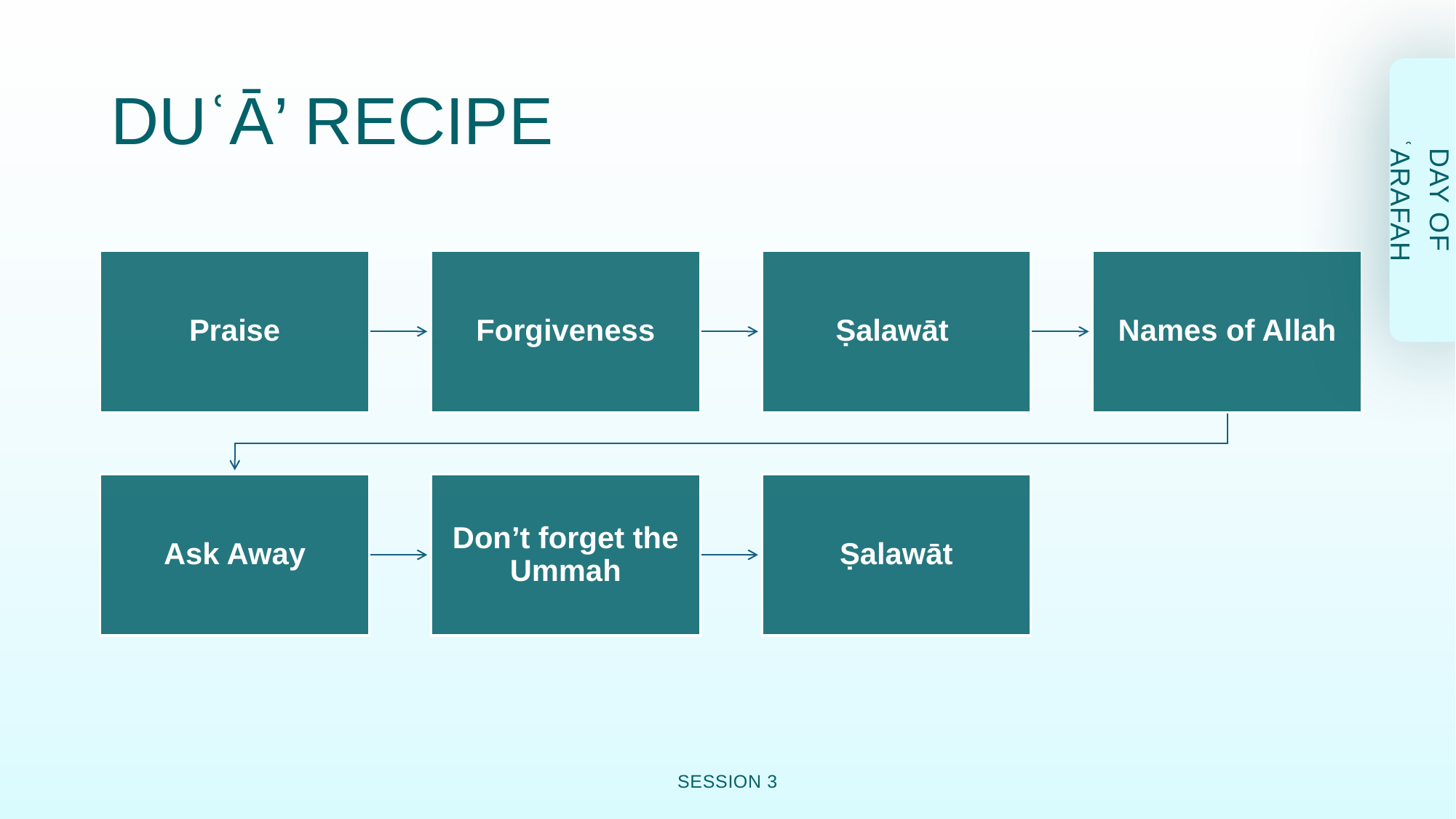

# DUʿĀ’ RECIPE
DAY OF ʿARAFAH

Praise

Forgiveness

Ṣalawāt

Names of Allah

Ask Away

Don’t forget the Ummah
Ṣalawāt
SESSION 3